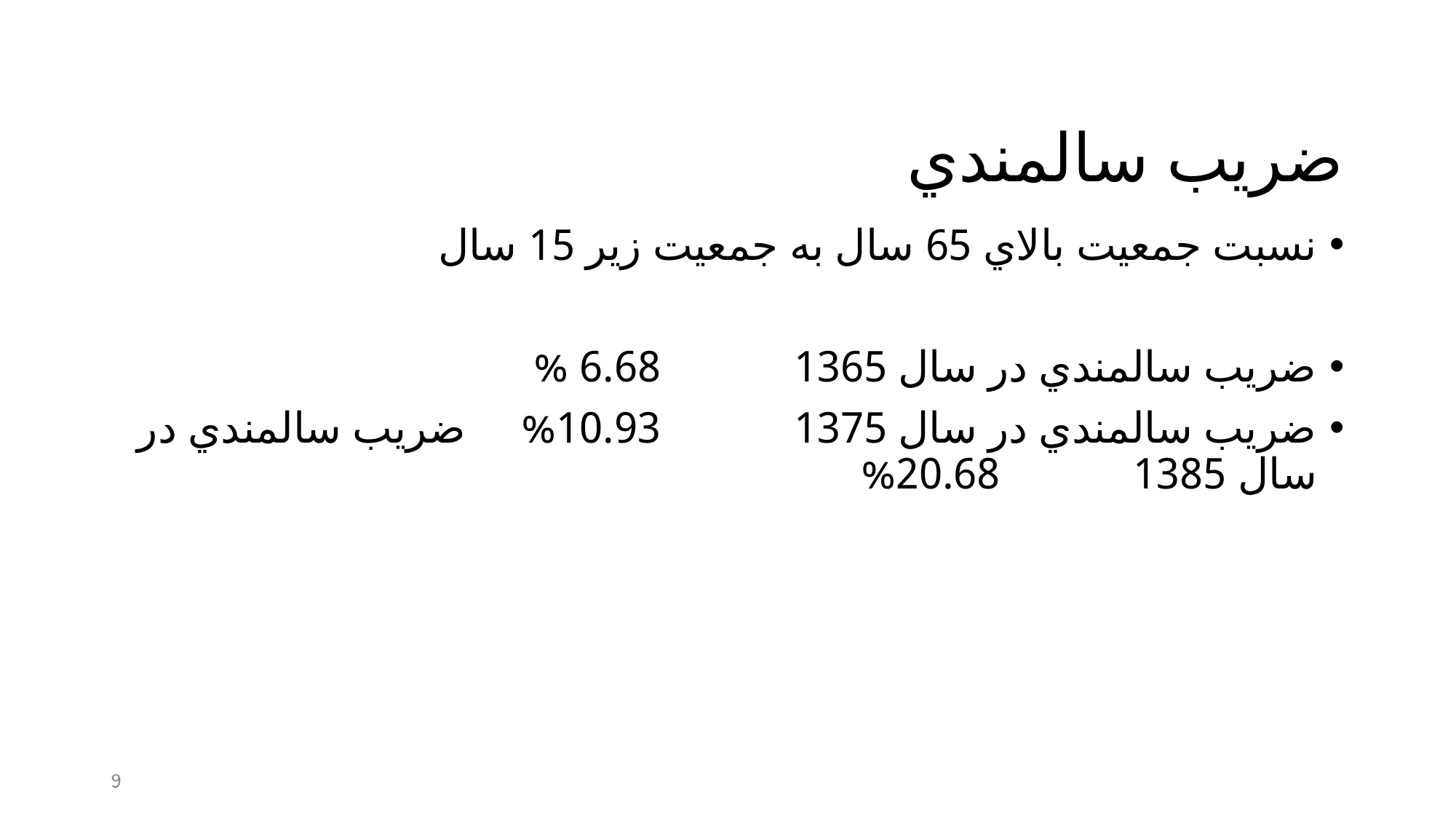

ضريب سالمندي
نسبت جمعيت بالاي 65 سال به جمعيت زير 15 سال

ضريب سالمندي در سال 1365            6.68 %
ضريب سالمندي در سال 1375            10.93%     ضريب سالمندي در سال 1385            20.68%

9